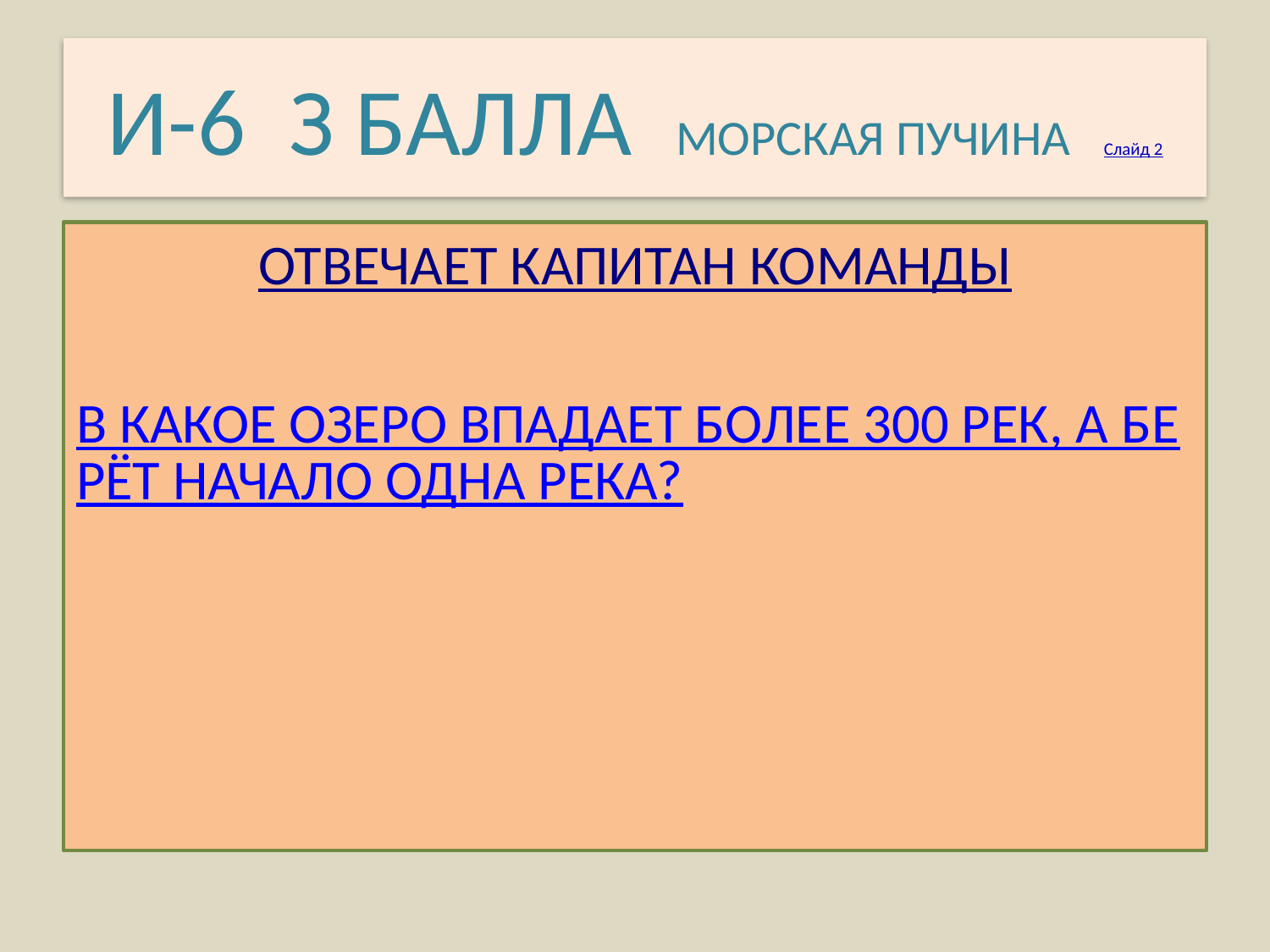

# И-6  З БАЛЛА  МОРСКАЯ ПУЧИНА   Слайд 2
ОТВЕЧАЕТ КАПИТАН КОМАНДЫ

В КАКОЕ ОЗЕРО ВПАДАЕТ БОЛЕЕ 300 РЕК, А БЕРЁТ НАЧАЛО ОДНА РЕКА?